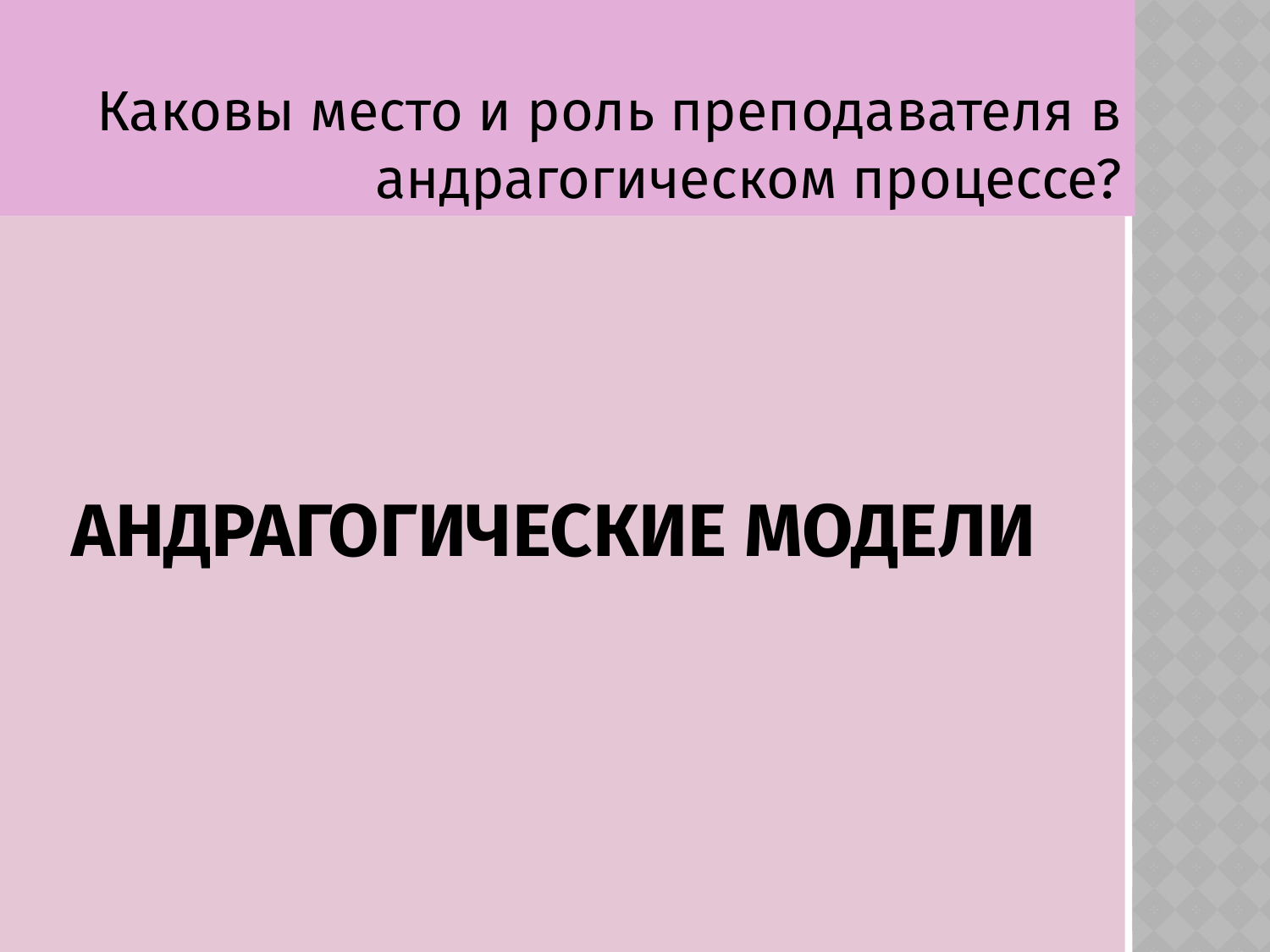

Каковы место и роль преподавателя в андрагогическом процессе?
# Андрагогические Модели